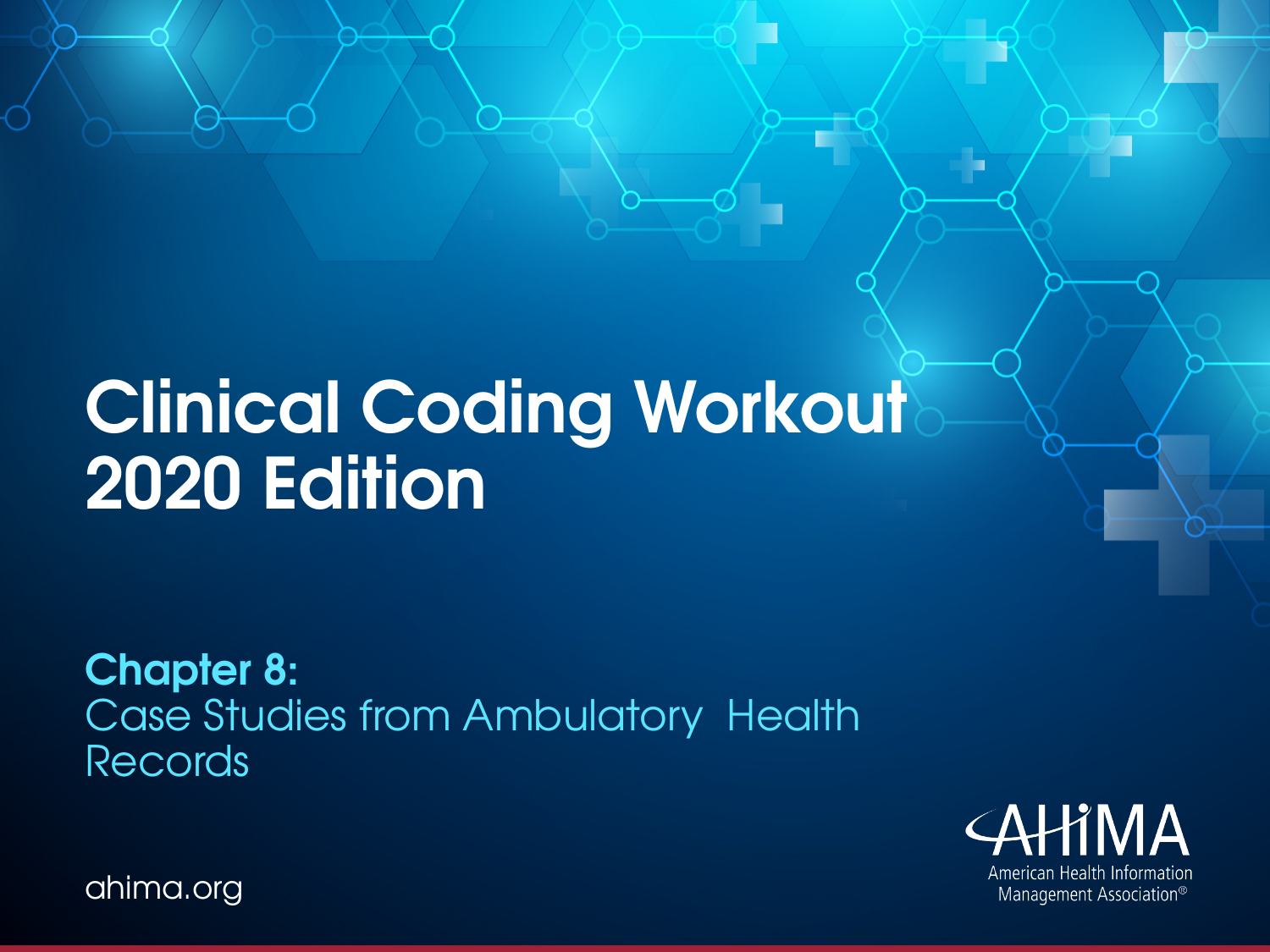

# Clinical Coding Workout 2020 Edition
Chapter 8:
Case Studies from Ambulatory  Health Records